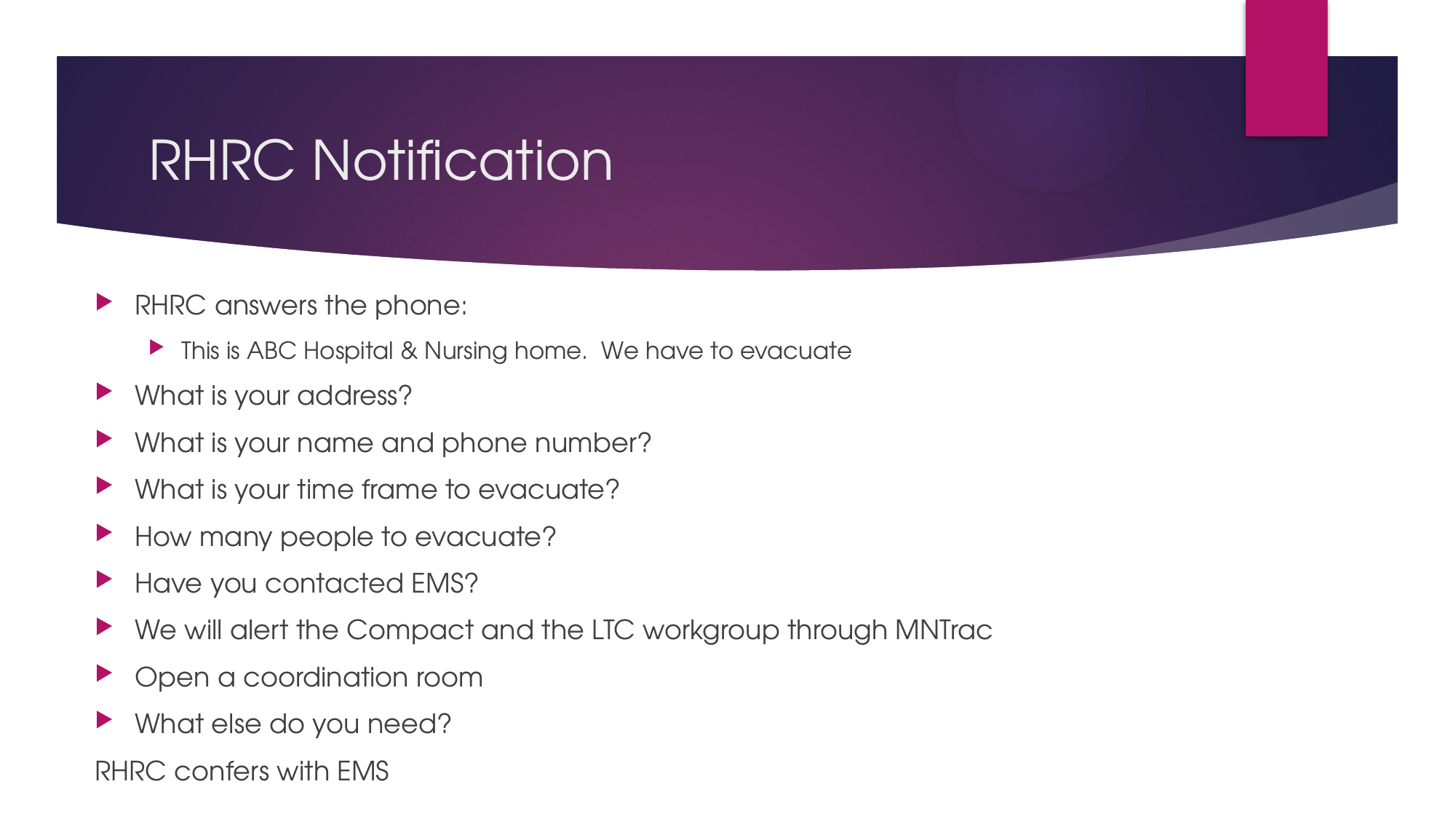

# RHRC Notification
RHRC answers the phone:
This is ABC Hospital & Nursing home.  We have to evacuate
What is your address?
What is your name and phone number?
What is your time frame to evacuate?
How many people to evacuate?
Have you contacted EMS?
We will alert the Compact and the LTC workgroup through MNTrac
Open a coordination room
What else do you need?
RHRC confers with EMS